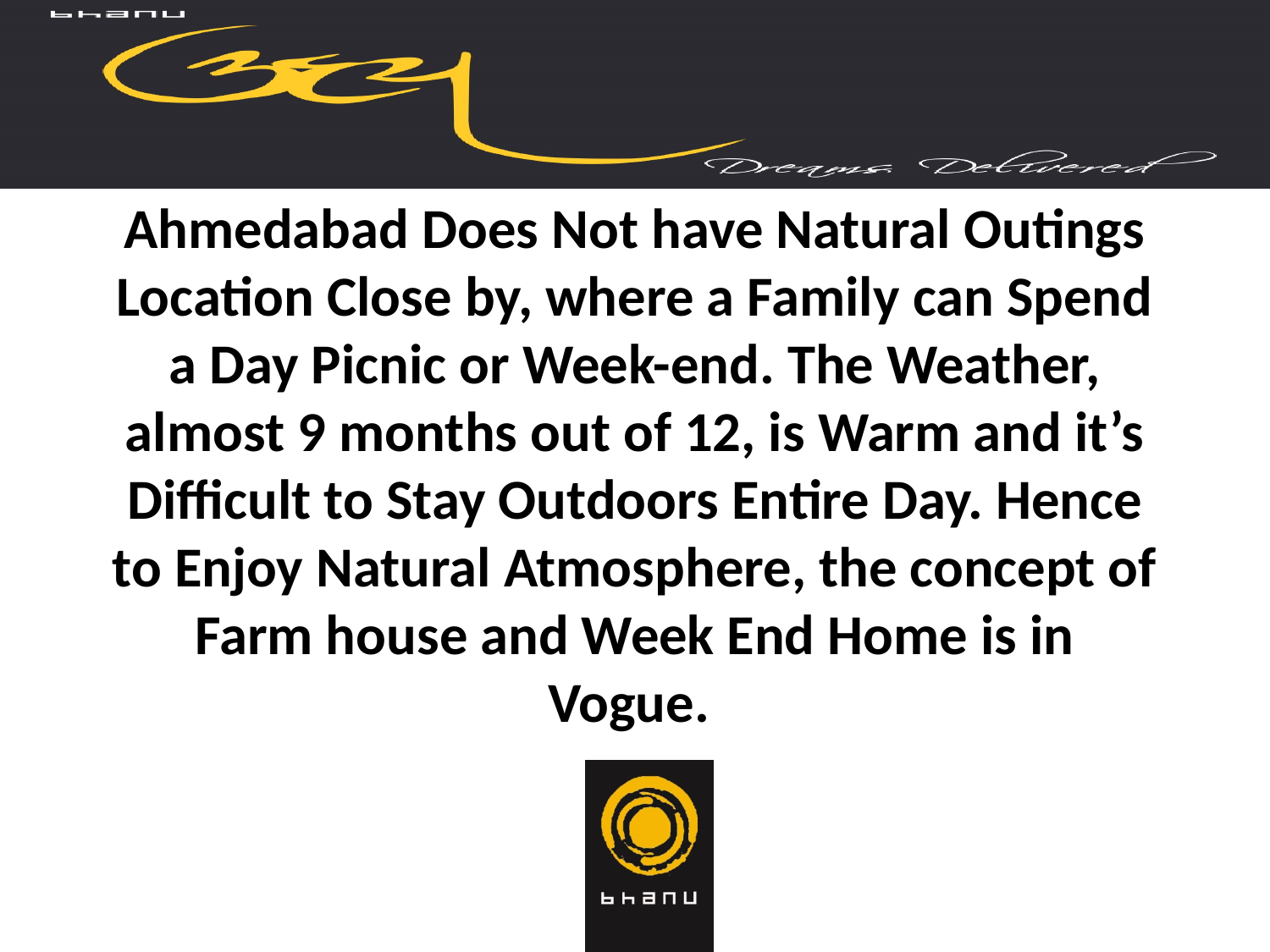

# Ahmedabad Does Not have Natural Outings Location Close by, where a Family can Spend a Day Picnic or Week-end. The Weather, almost 9 months out of 12, is Warm and it’s Difficult to Stay Outdoors Entire Day. Hence to Enjoy Natural Atmosphere, the concept of Farm house and Week End Home is in Vogue.